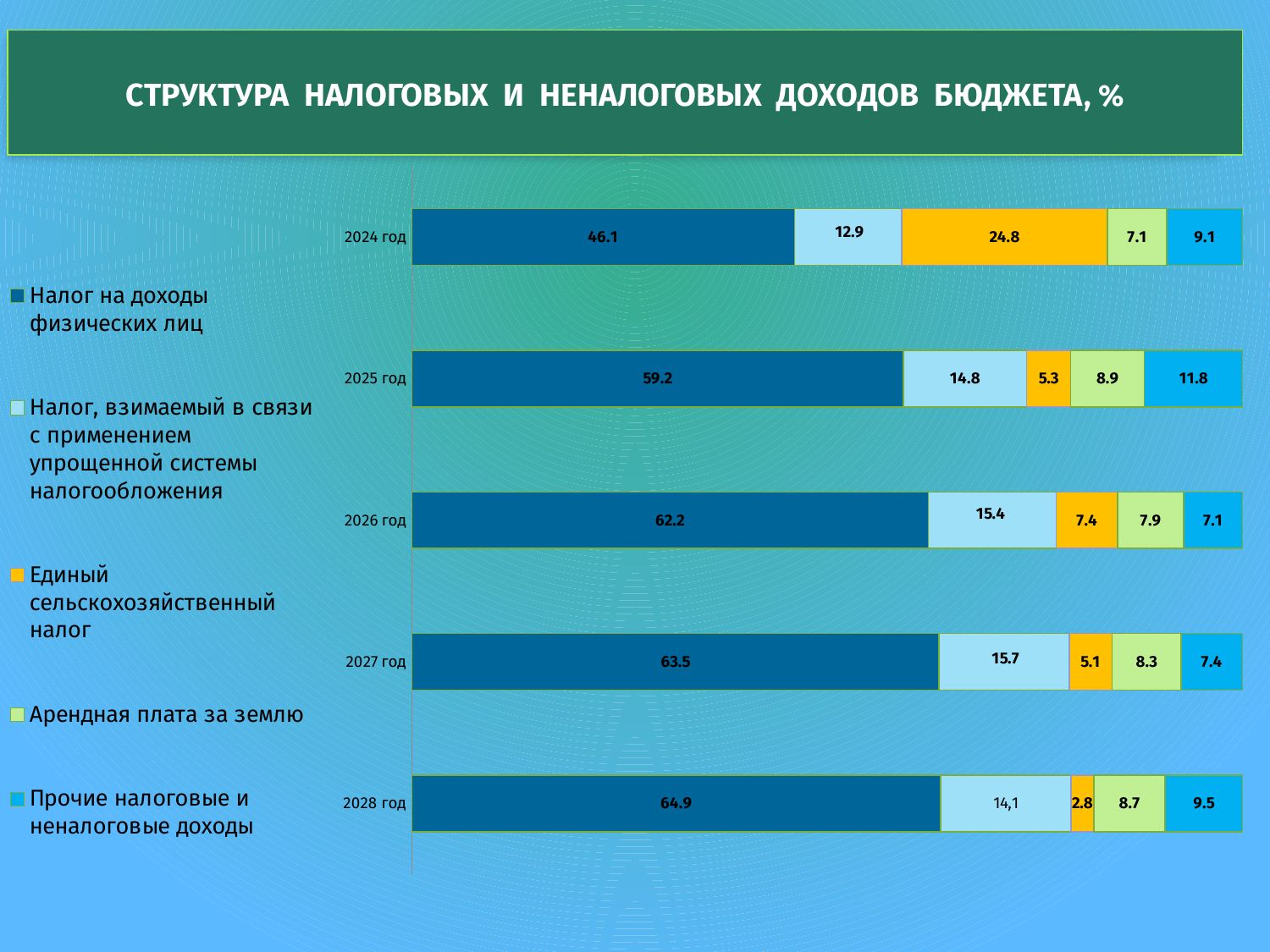

СТРУКТУРА  НАЛОГОВЫХ  И  НЕНАЛОГОВЫХ  ДОХОДОВ  БЮДЖЕТА, %

### Chart

| Category | Налог на доходы физических лиц | Налог, взимаемый в связи с применением упрощенной системы налогообложения | Единый сельскохозяйственный налог | Арендная плата за землю | Прочие налоговые и неналоговые доходы |
|---|---|---|---|---|---|
| 2028 год | 64.93316685944788 | 16.02450339698593 | 2.782887291890244 | 8.737791103112198 | 9.5 |
| 2027 год | 63.54772387939995 | 15.712687210825827 | 5.139596412505495 | 8.322701901624638 | 7.4 |
| 2026 год | 62.22064265466688 | 15.404139686349566 | 7.4283191516245575 | 7.923567276573273 | 7.1 |
| 2025 год | 59.214595371372724 | 14.803648842843181 | 5.328395757195289 | 8.882189305705909 | 11.8 |
| 2024 год | 46.0711176005628 | 12.897069873088485 | 24.796901202755574 | 7.129994269578099 | 9.1 |